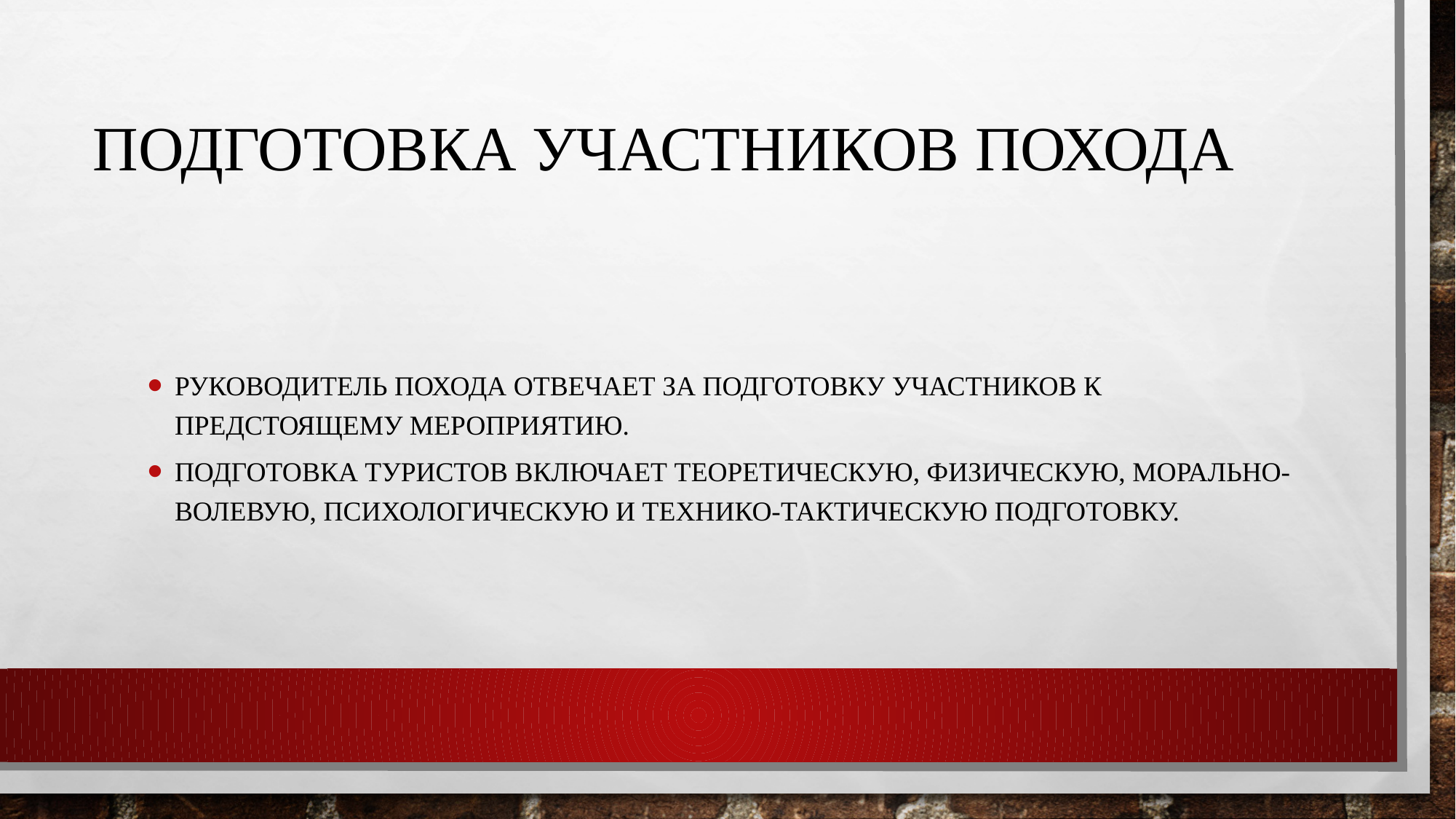

# Подготовка участников похода
Руководитель похода отвечает за подготовку участников к предстоящему мероприятию.
Подготовка туристов включает теоретическую, физическую, морально-волевую, психологическую и технико-тактическую подготовку.